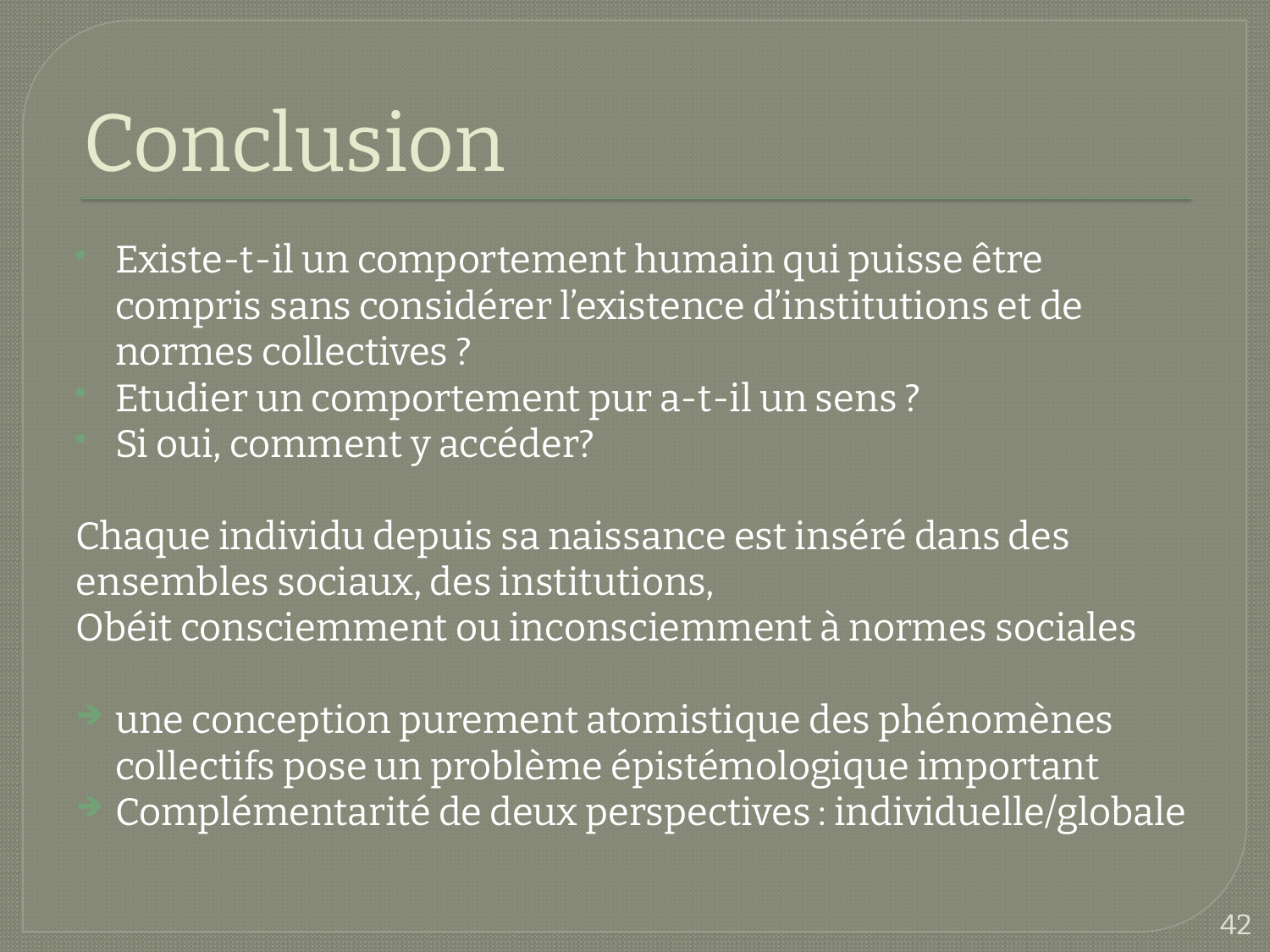

# Conclusion
Existe-t-il un comportement humain qui puisse être compris sans considérer l’existence d’institutions et de normes collectives ?
Etudier un comportement pur a-t-il un sens ?
Si oui, comment y accéder?

Chaque individu depuis sa naissance est inséré dans des ensembles sociaux, des institutions,
Obéit consciemment ou inconsciemment à normes sociales

une conception purement atomistique des phénomènes collectifs pose un problème épistémologique important
Complémentarité de deux perspectives : individuelle/globale

42